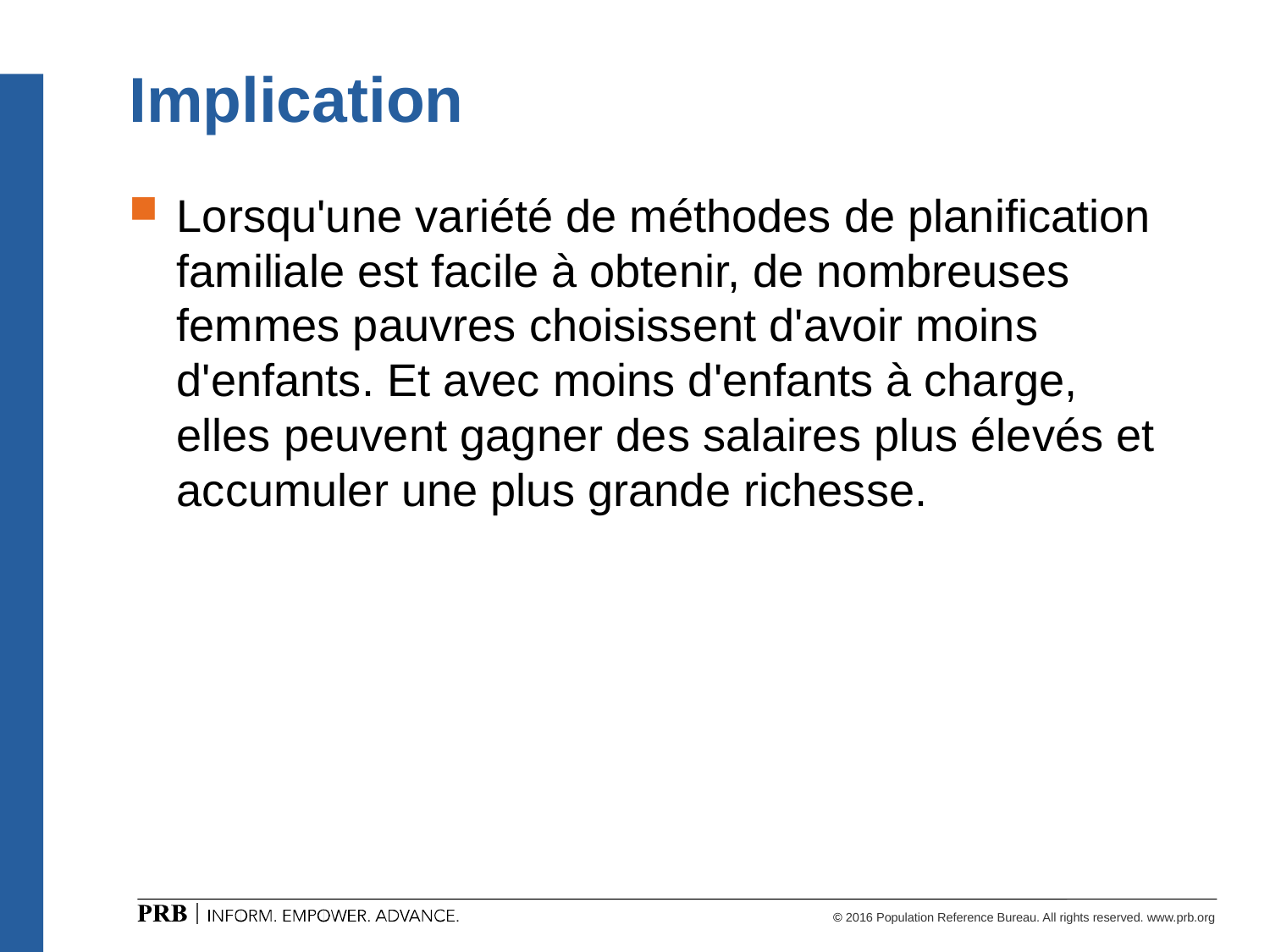

# Implication
Lorsqu'une variété de méthodes de planification familiale est facile à obtenir, de nombreuses femmes pauvres choisissent d'avoir moins d'enfants. Et avec moins d'enfants à charge, elles peuvent gagner des salaires plus élevés et accumuler une plus grande richesse.